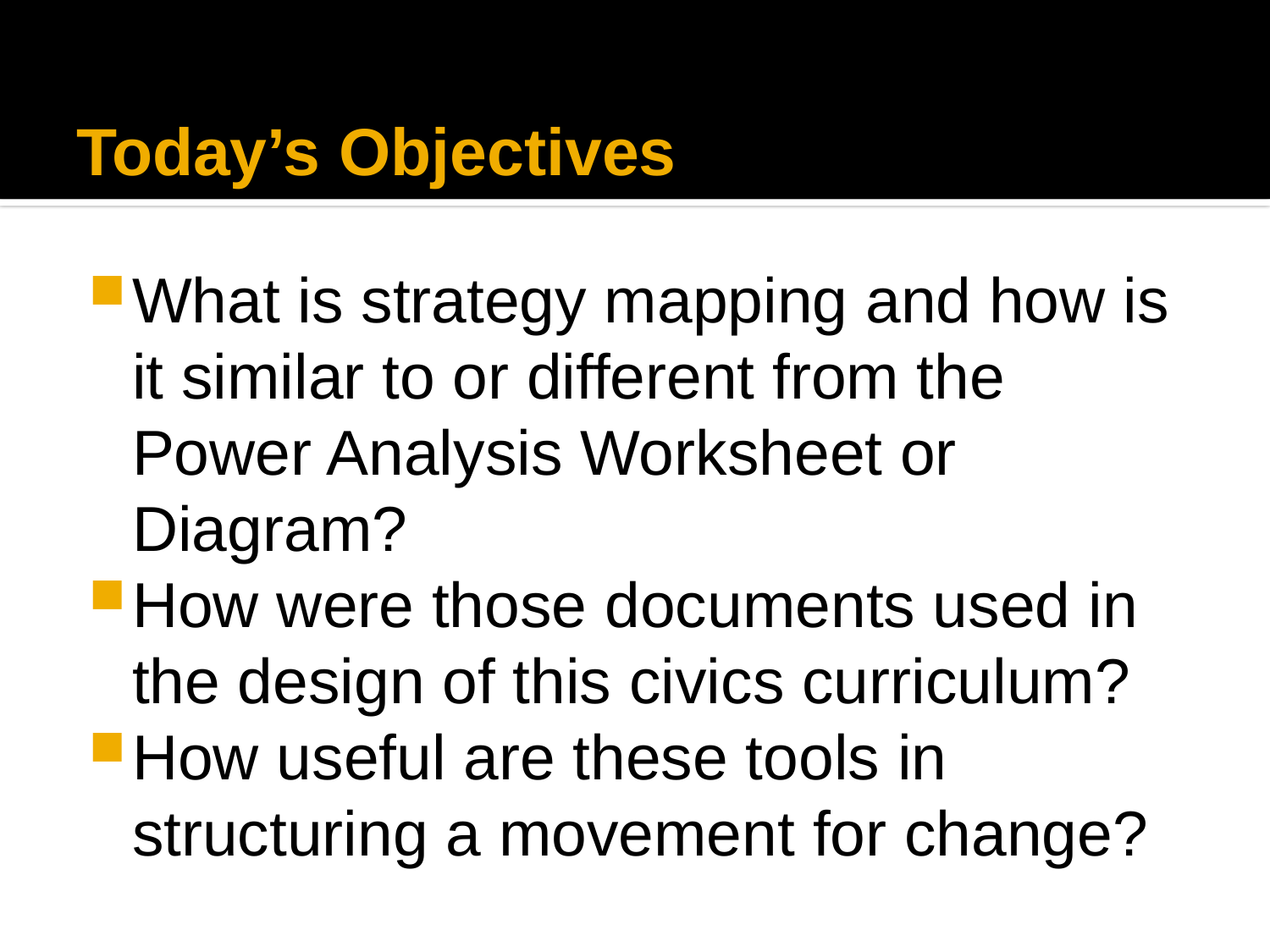

# Today’s Objectives
What is strategy mapping and how is it similar to or different from the Power Analysis Worksheet or Diagram?
How were those documents used in the design of this civics curriculum?
How useful are these tools in structuring a movement for change?